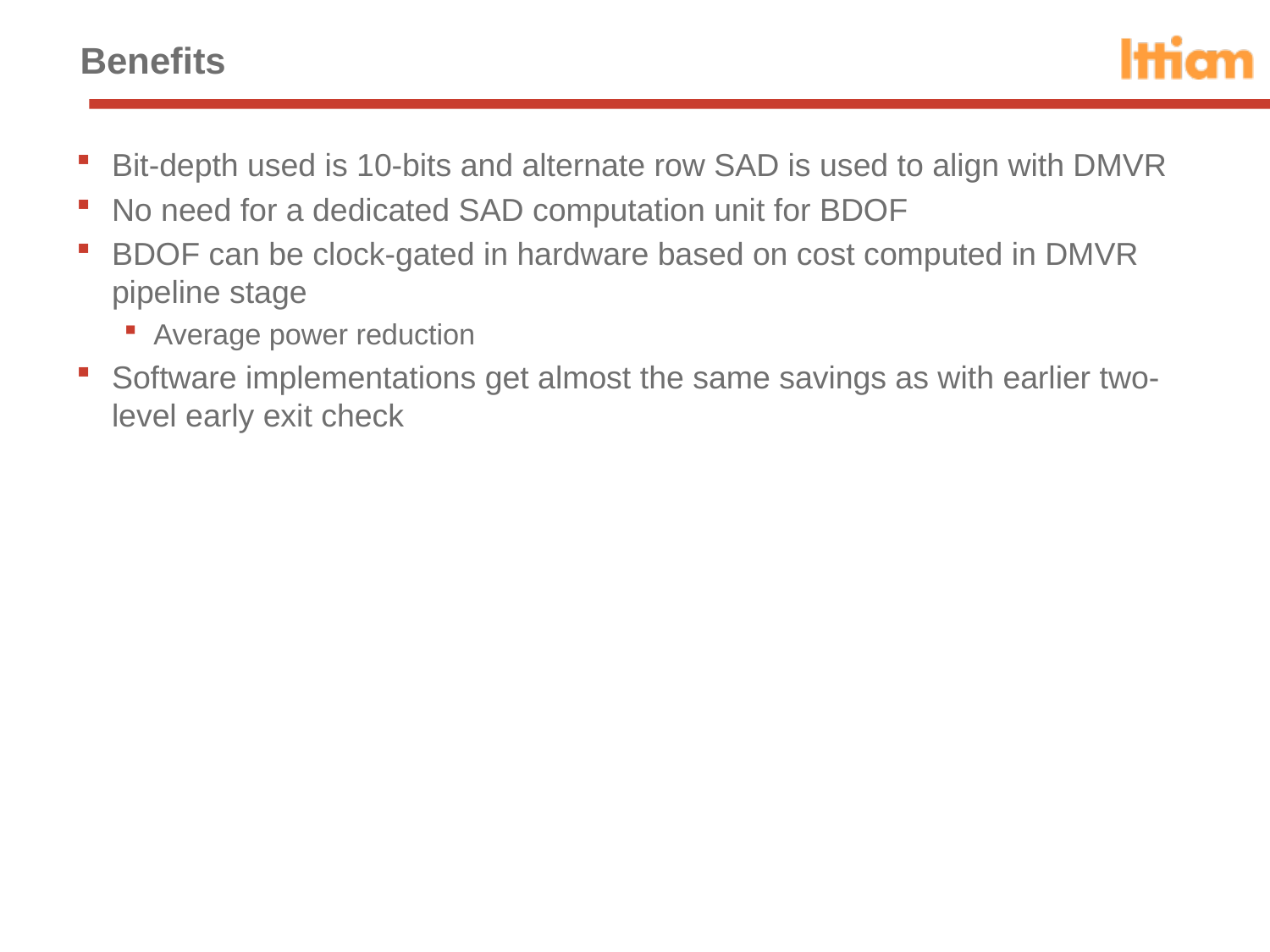

# Benefits
Bit-depth used is 10-bits and alternate row SAD is used to align with DMVR
No need for a dedicated SAD computation unit for BDOF
BDOF can be clock-gated in hardware based on cost computed in DMVR pipeline stage
Average power reduction
Software implementations get almost the same savings as with earlier two-level early exit check